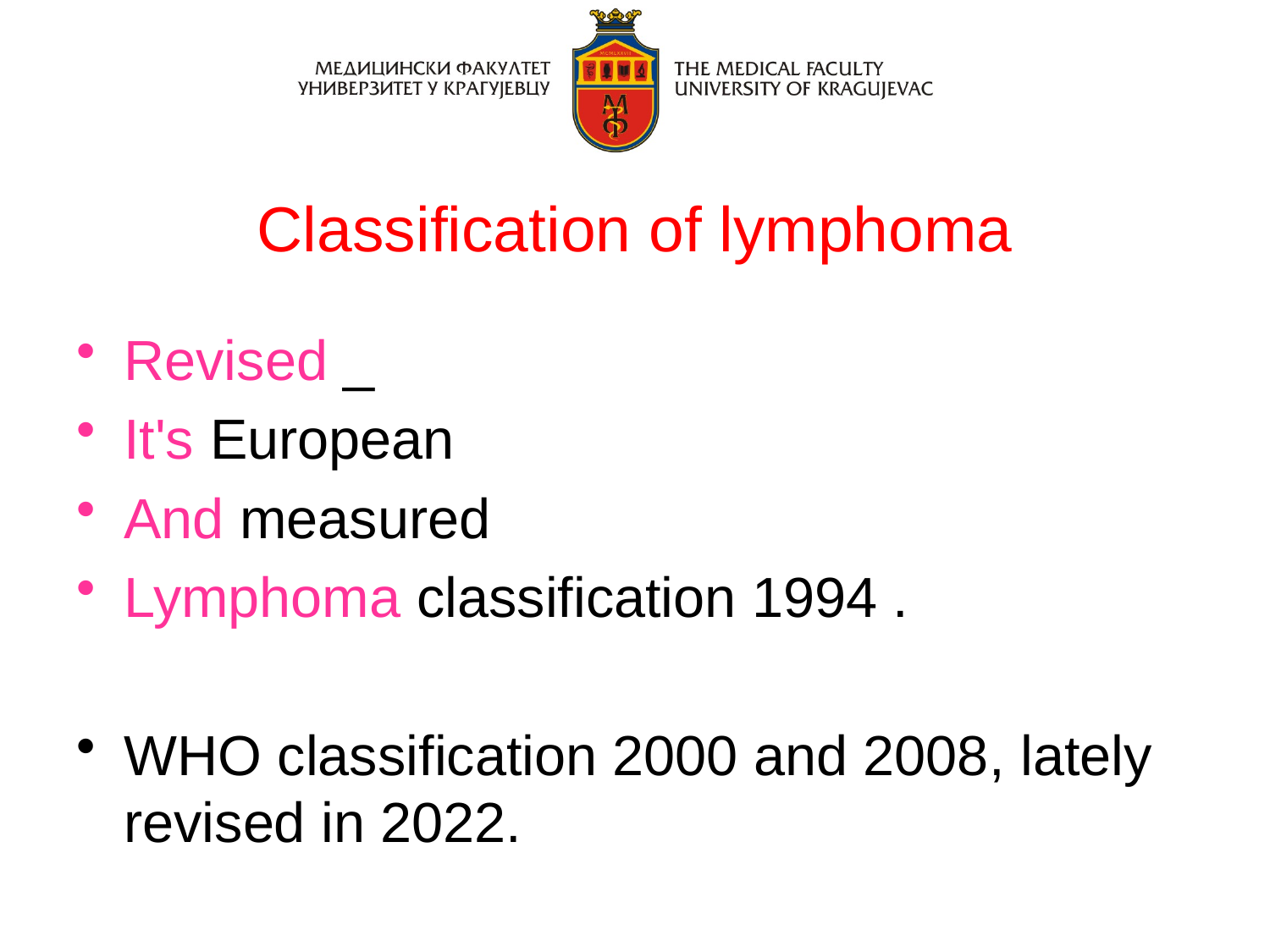

# Classification of lymphoma
Revised _
It's European
And measured
Lymphoma classification 1994 .

WHO classification 2000 and 2008, lately revised in 2022.